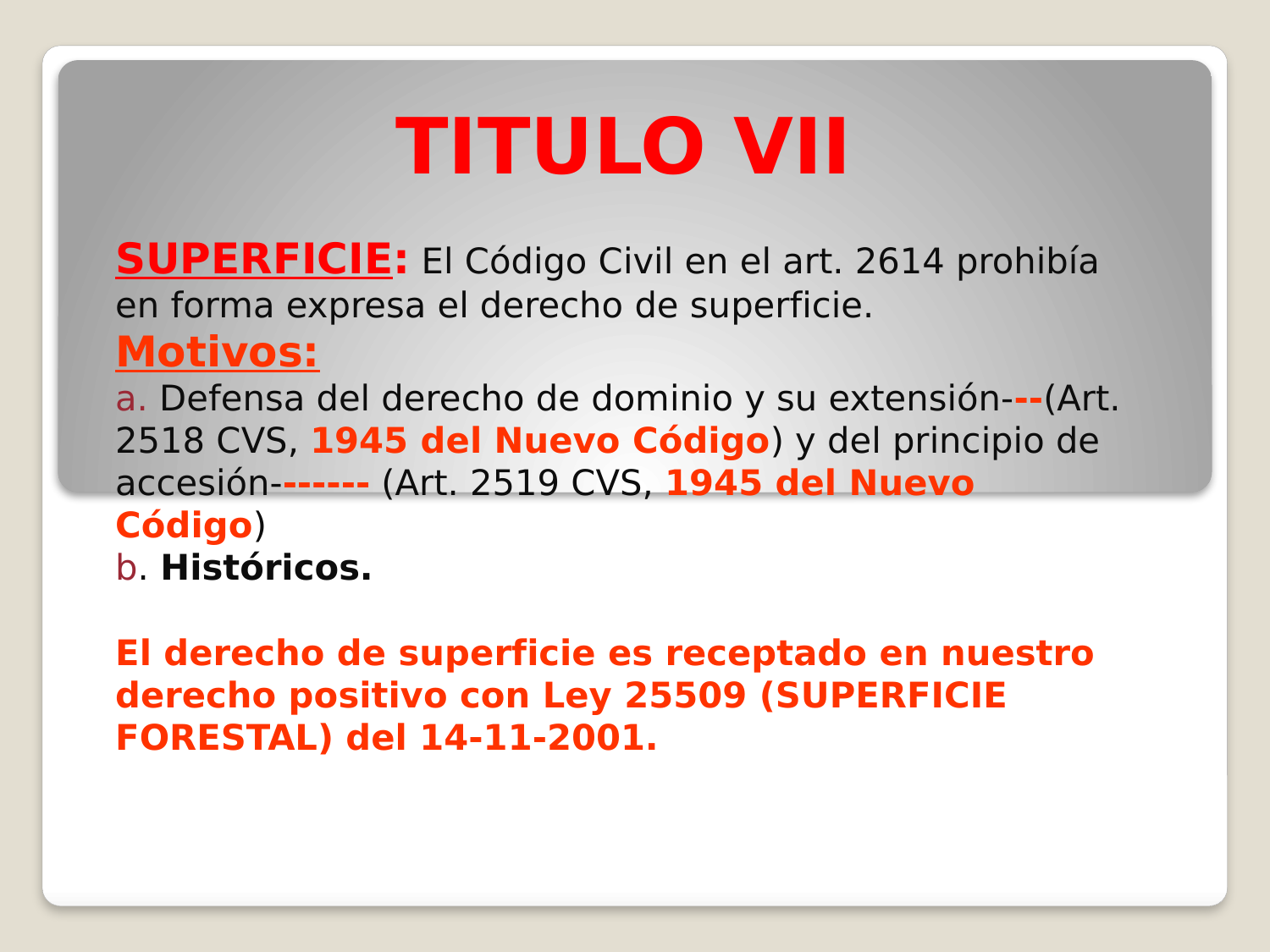

TITULO VII
SUPERFICIE: El Código Civil en el art. 2614 prohibía en forma expresa el derecho de superficie.
Motivos:
a. Defensa del derecho de dominio y su extensión---(Art. 2518 CVS, 1945 del Nuevo Código) y del principio de accesión------- (Art. 2519 CVS, 1945 del Nuevo Código)
b. Históricos.

El derecho de superficie es receptado en nuestro derecho positivo con Ley 25509 (SUPERFICIE FORESTAL) del 14-11-2001.